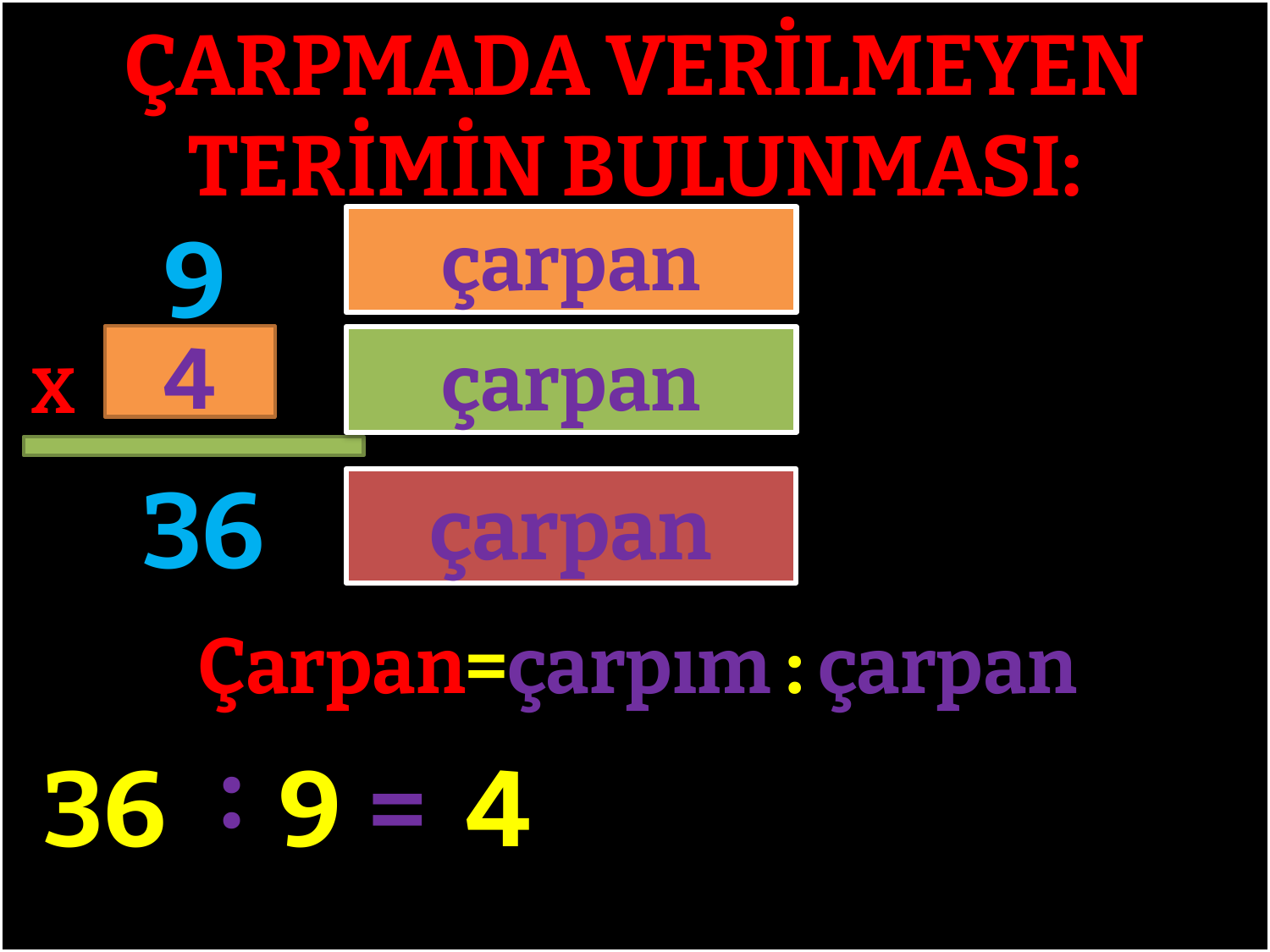

ÇARPMADA VERİLMEYEN TERİMİN BULUNMASI:
9
çarpan
#
4

çarpan
X

36
çarpan
Çarpan=çarpım : çarpan
:
=
4
36
9